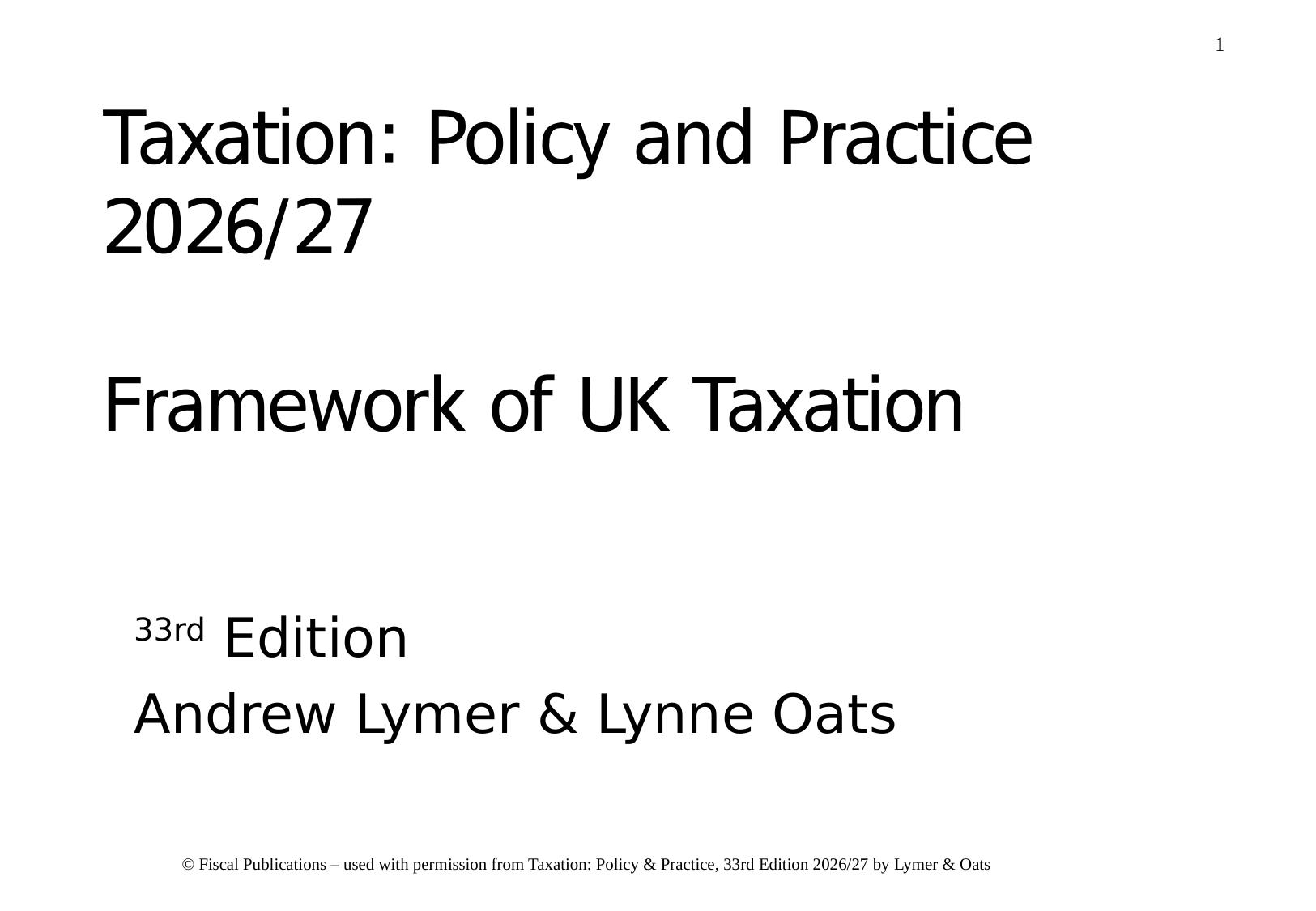

# Taxation: Policy and Practice 2026/27 Framework of UK Taxation
33rd Edition
Andrew Lymer & Lynne Oats